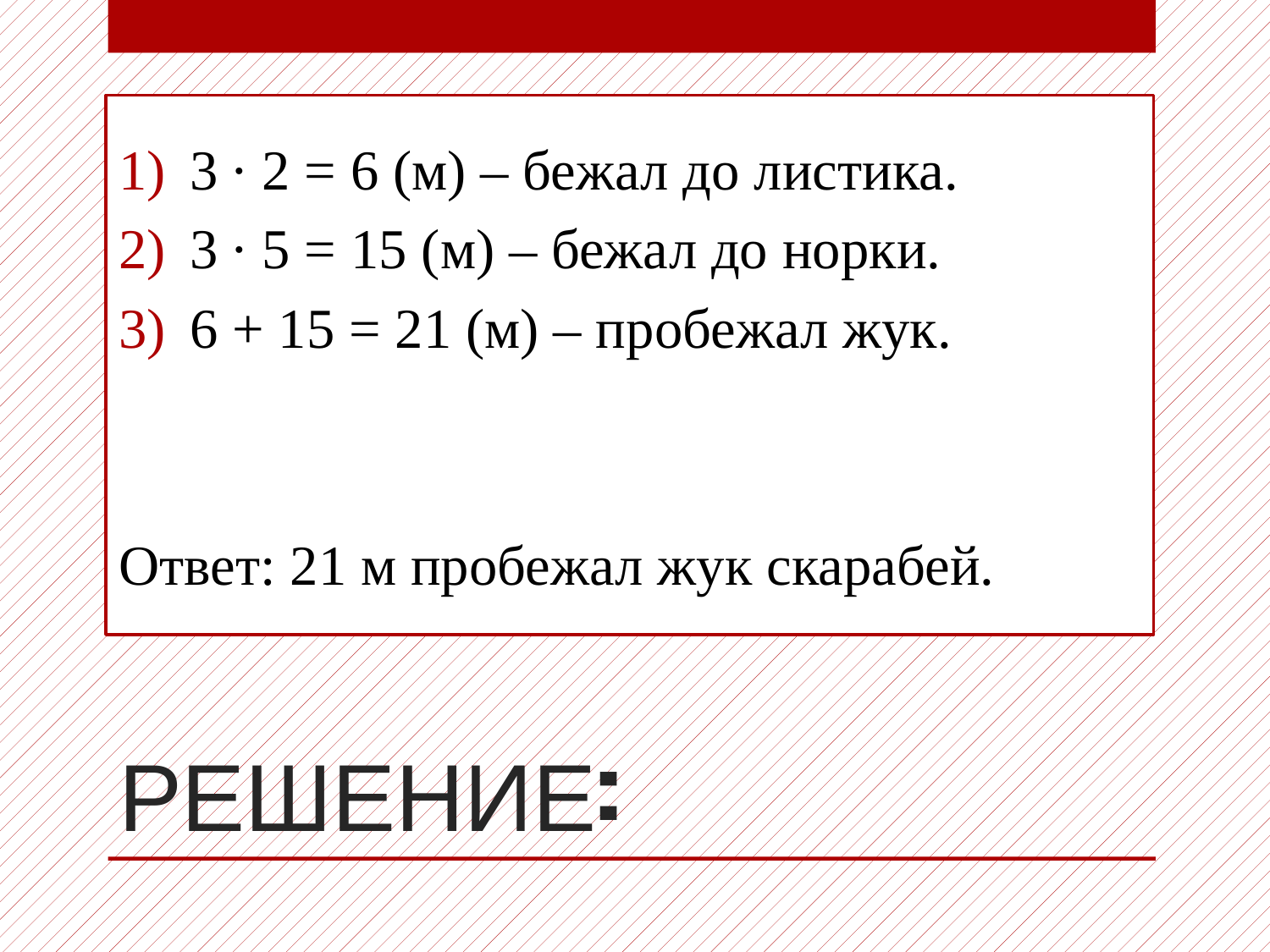

3 · 2 = 6 (м) – бежал до листика.
3 · 5 = 15 (м) – бежал до норки.
6 + 15 = 21 (м) – пробежал жук.

Ответ: 21 м пробежал жук скарабей.
# РЕШЕНИЕ: